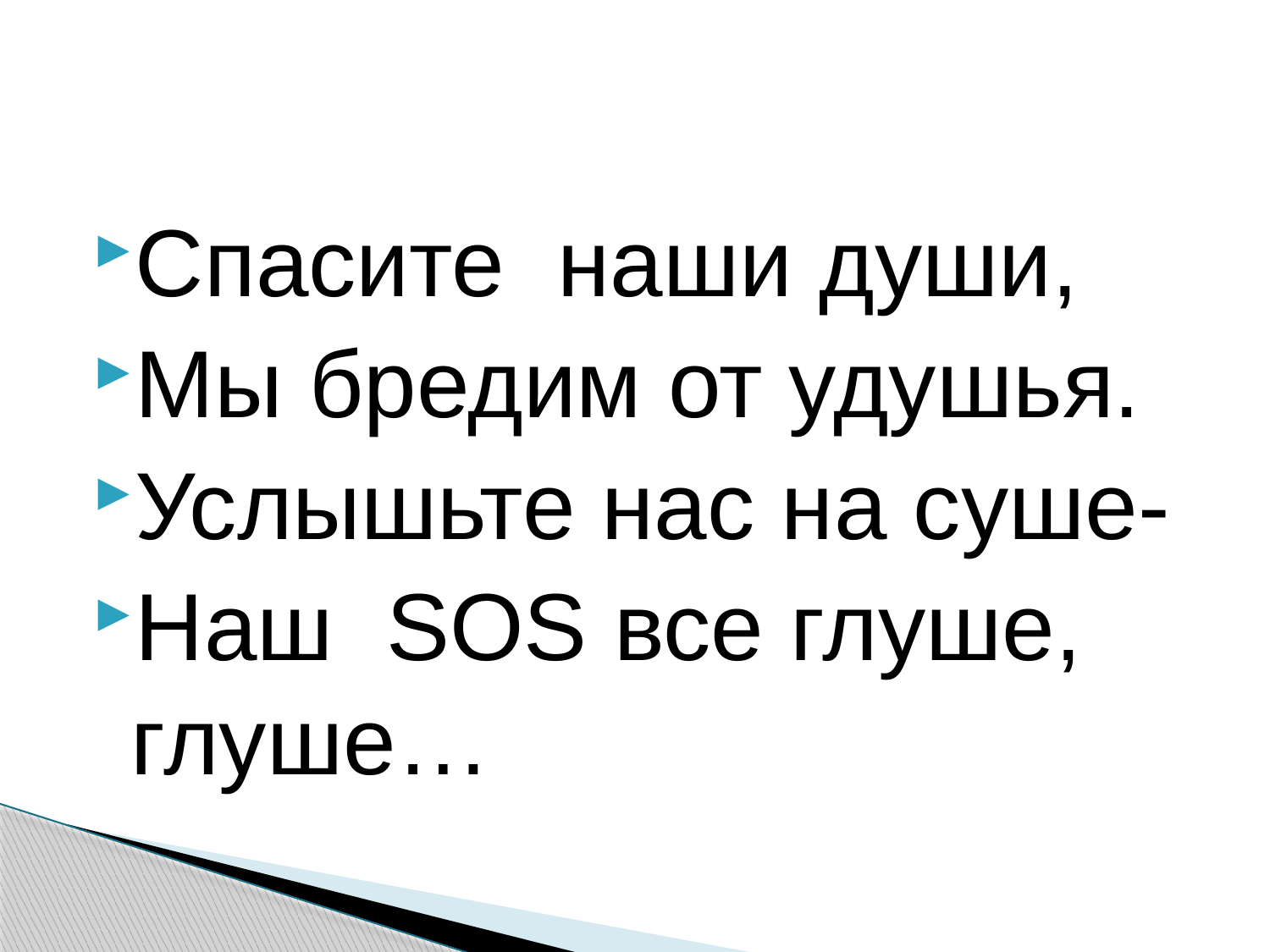

#

Спасите  наши души,
Мы бредим от удушья.
Услышьте нас на суше-
Наш  SOS все глуше, глуше…